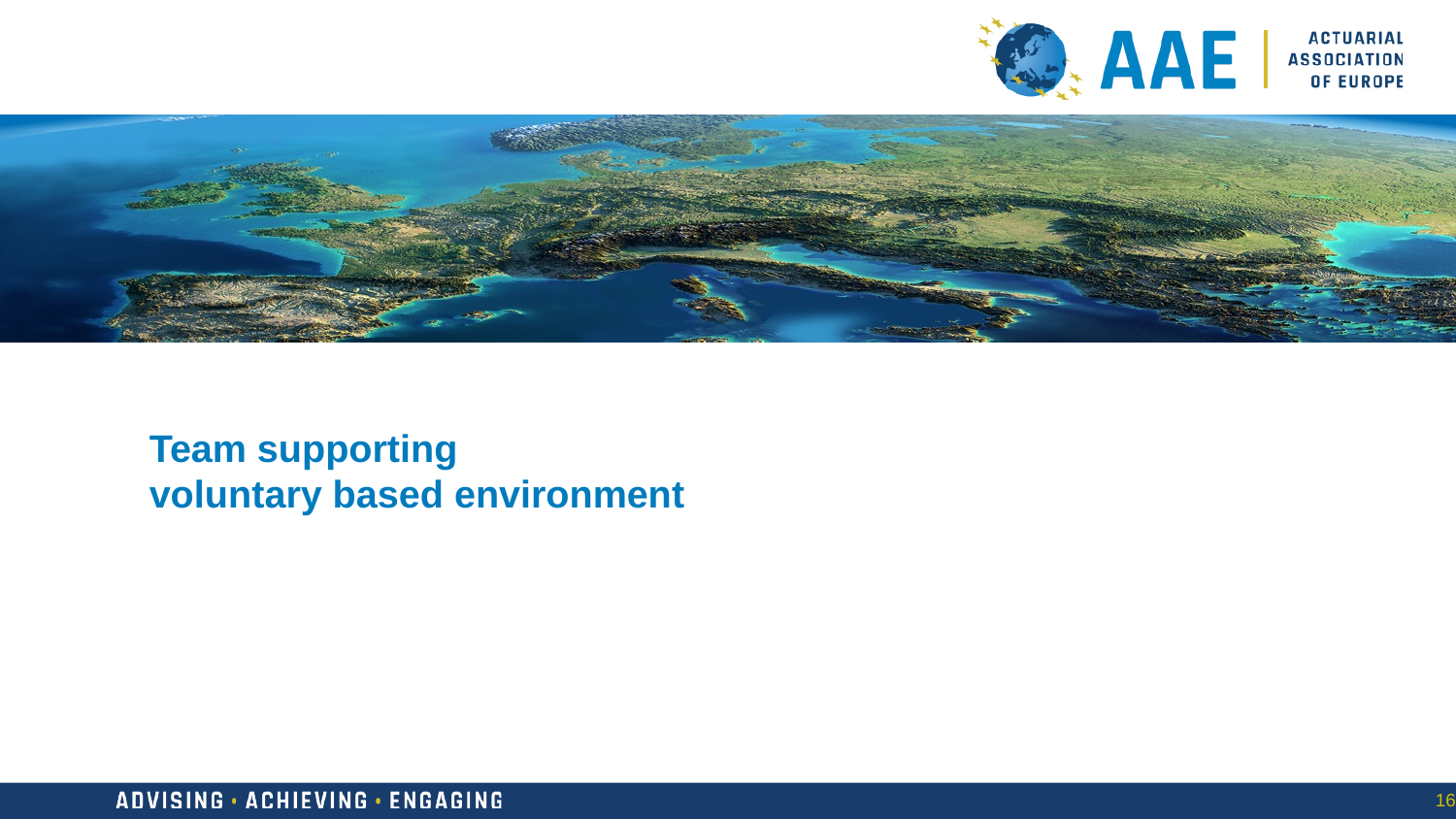

# Team supporting voluntary based environment
16